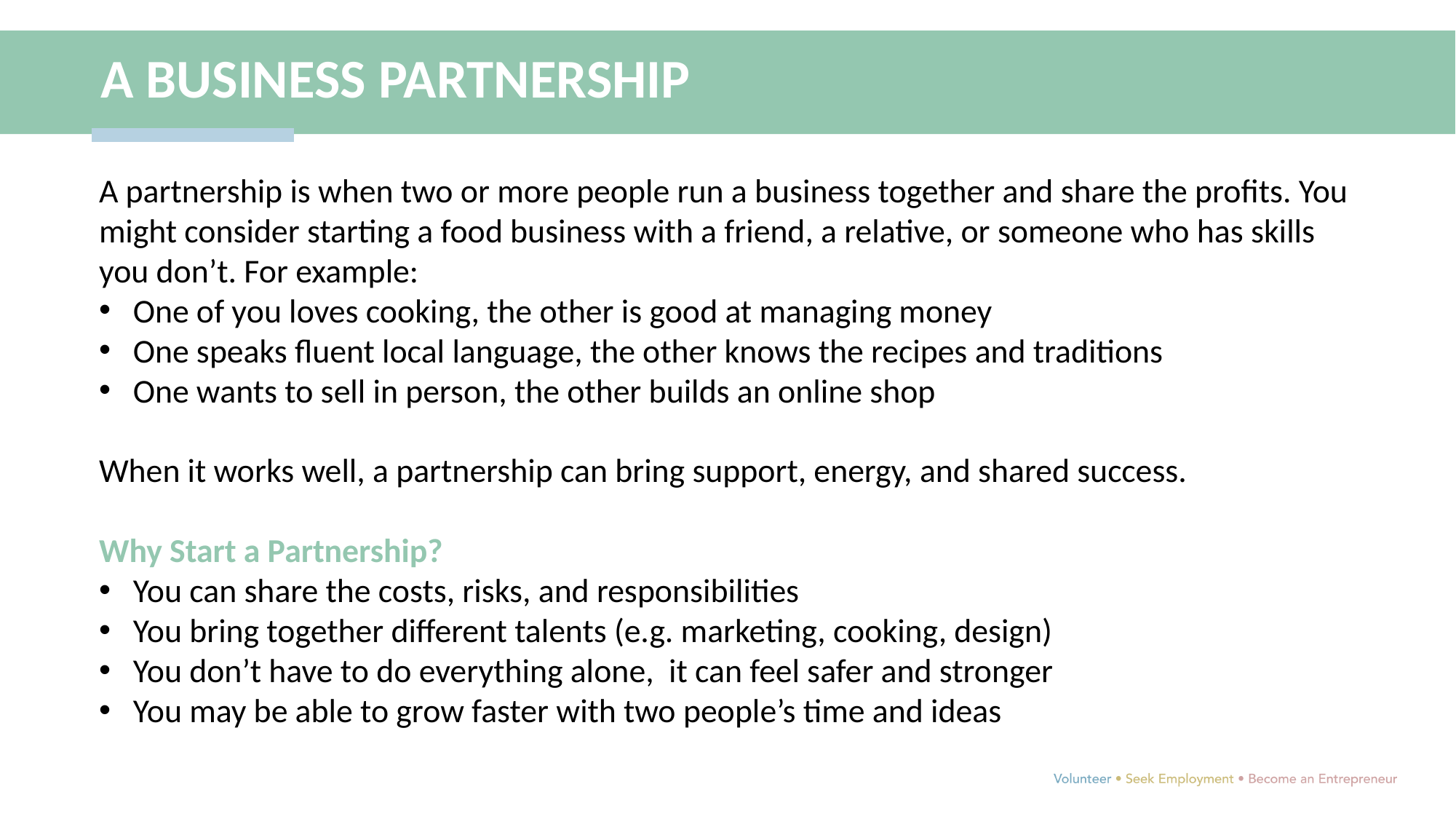

A BUSINESS PARTNERSHIP
A partnership is when two or more people run a business together and share the profits. You might consider starting a food business with a friend, a relative, or someone who has skills you don’t. For example:
One of you loves cooking, the other is good at managing money
One speaks fluent local language, the other knows the recipes and traditions
One wants to sell in person, the other builds an online shop

When it works well, a partnership can bring support, energy, and shared success.

Why Start a Partnership?
You can share the costs, risks, and responsibilities
You bring together different talents (e.g. marketing, cooking, design)
You don’t have to do everything alone,  it can feel safer and stronger
You may be able to grow faster with two people’s time and ideas